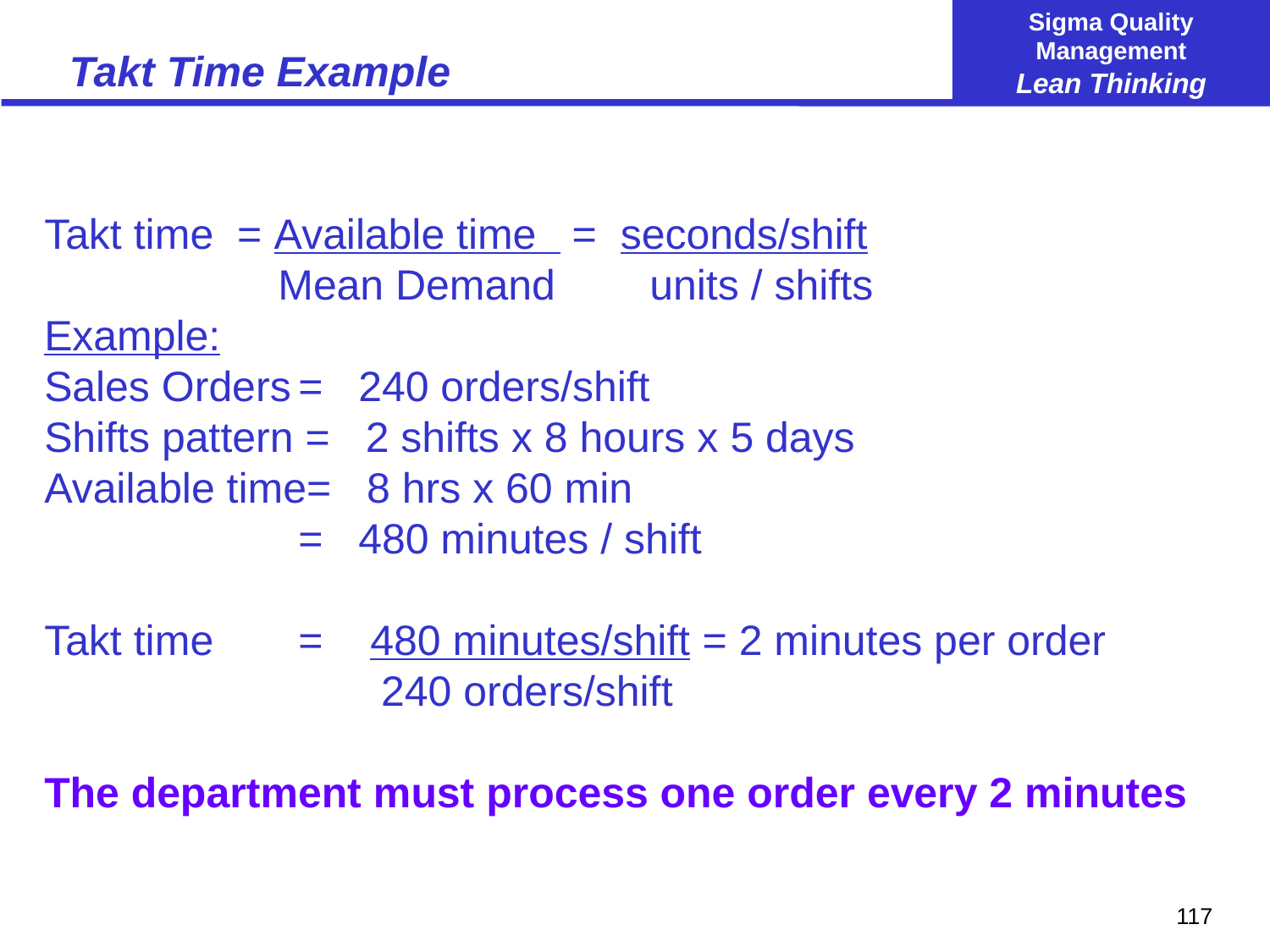

# Takt Time Example
Takt time  = Available time   =  seconds/shift
	         Mean Demand        units / shifts
Example:
Sales Orders	=   240 orders/shift
Shifts pattern =   2 shifts x 8 hours x 5 days
Available time=   8 hrs x 60 min
		=   480 minutes / shift

Takt time 	=    480 minutes/shift = 2 minutes per order
		       240 orders/shift

The department must process one order every 2 minutes